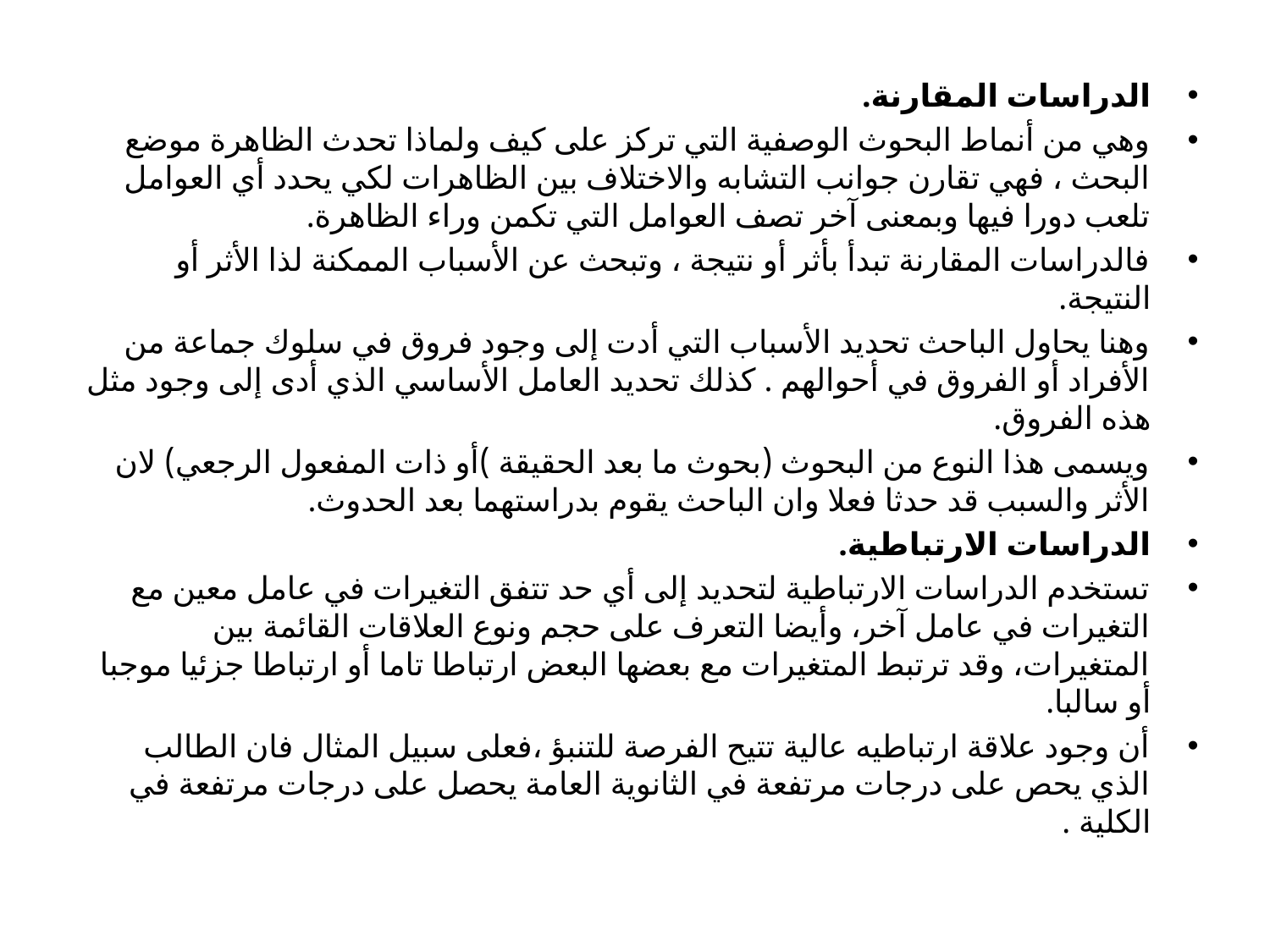

الدراسات المقارنة.
	وهي من أنماط البحوث الوصفية التي تركز على كيف ولماذا تحدث الظاهرة موضع البحث ، فهي تقارن جوانب التشابه والاختلاف بين الظاهرات لكي يحدد أي العوامل تلعب دورا فيها وبمعنى آخر تصف العوامل التي تكمن وراء الظاهرة.
	فالدراسات المقارنة تبدأ بأثر أو نتيجة ، وتبحث عن الأسباب الممكنة لذا الأثر أو النتيجة.
	وهنا يحاول الباحث تحديد الأسباب التي أدت إلى وجود فروق في سلوك جماعة من الأفراد أو الفروق في أحوالهم . كذلك تحديد العامل الأساسي الذي أدى إلى وجود مثل هذه الفروق.
	ويسمى هذا النوع من البحوث (بحوث ما بعد الحقيقة )أو ذات المفعول الرجعي) لان الأثر والسبب قد حدثا فعلا وان الباحث يقوم بدراستهما بعد الحدوث.
الدراسات الارتباطية.
	تستخدم الدراسات الارتباطية لتحديد إلى أي حد تتفق التغيرات في عامل معين مع التغيرات في عامل آخر، وأيضا التعرف على حجم ونوع العلاقات القائمة بين المتغيرات، وقد ترتبط المتغيرات مع بعضها البعض ارتباطا تاما أو ارتباطا جزئيا موجبا أو سالبا.
	أن وجود علاقة ارتباطيه عالية تتيح الفرصة للتنبؤ ،فعلى سبيل المثال فان الطالب الذي يحص على درجات مرتفعة في الثانوية العامة يحصل على درجات مرتفعة في الكلية .